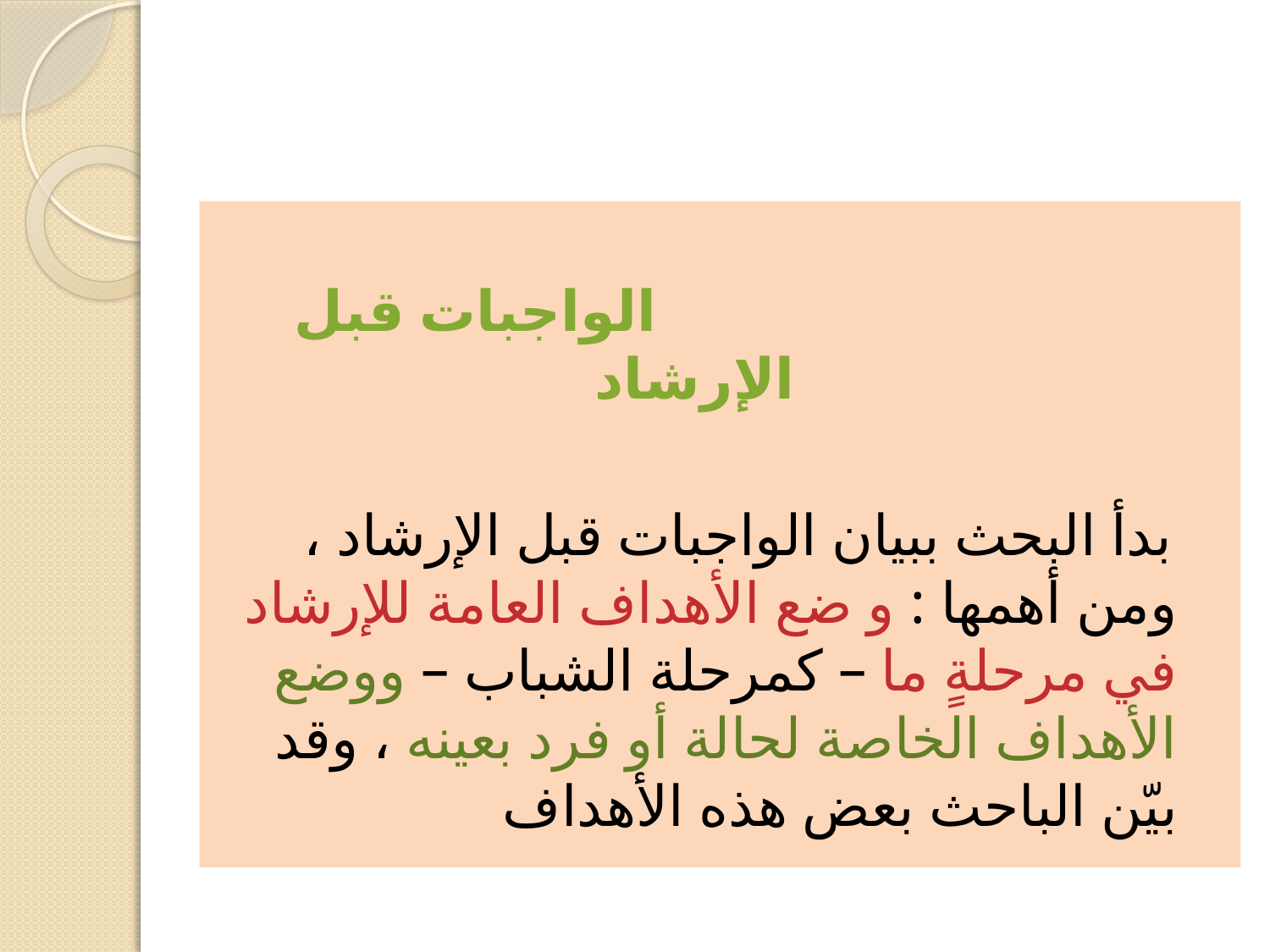

الواجبات قبل الإرشاد

   بدأ البحث ببيان الواجبات قبل الإرشاد ، ومن أهمها : و ضع الأهداف العامة للإرشاد في مرحلةٍ ما – كمرحلة الشباب – ووضع الأهداف الخاصة لحالة أو فرد بعينه ، وقد بيّن الباحث بعض هذه الأهداف